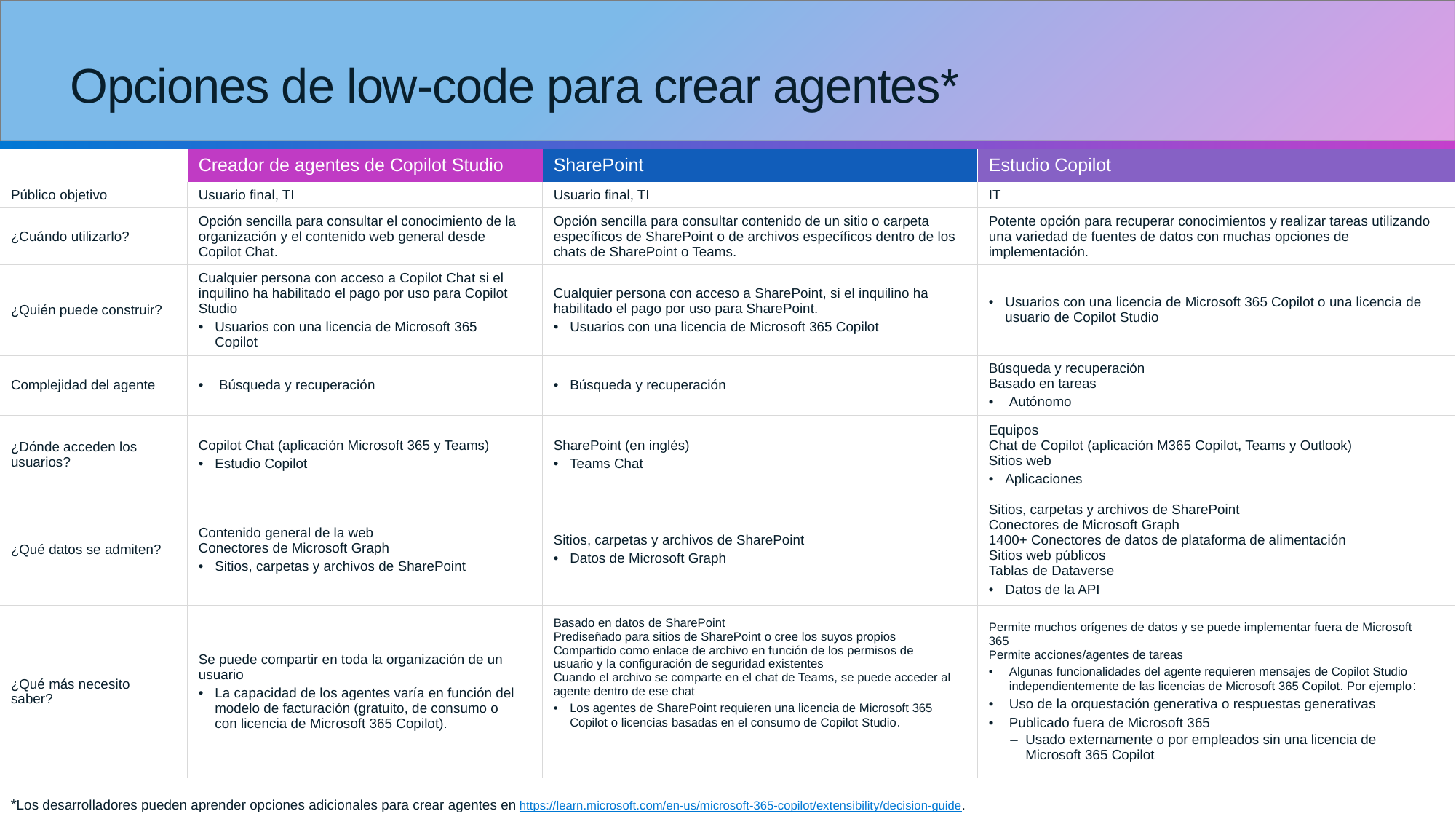

# Opciones de low-code para crear agentes*

|  | Creador de agentes de Copilot Studio | SharePoint | Estudio Copilot |
| --- | --- | --- | --- |
| Público objetivo | Usuario final, TI | Usuario final, TI | IT |
| ¿Cuándo utilizarlo? | Opción sencilla para consultar el conocimiento de la organización y el contenido web general desde Copilot Chat. | Opción sencilla para consultar contenido de un sitio o carpeta específicos de SharePoint o de archivos específicos dentro de los chats de SharePoint o Teams. | Potente opción para recuperar conocimientos y realizar tareas utilizando una variedad de fuentes de datos con muchas opciones de implementación. |
| ¿Quién puede construir? | Cualquier persona con acceso a Copilot Chat si el inquilino ha habilitado el pago por uso para Copilot Studio Usuarios con una licencia de Microsoft 365 Copilot | Cualquier persona con acceso a SharePoint, si el inquilino ha habilitado el pago por uso para SharePoint. Usuarios con una licencia de Microsoft 365 Copilot | Usuarios con una licencia de Microsoft 365 Copilot o una licencia de usuario de Copilot Studio |
| Complejidad del agente | Búsqueda y recuperación | Búsqueda y recuperación | Búsqueda y recuperación Basado en tareas Autónomo |
| ¿Dónde acceden los usuarios? | Copilot Chat (aplicación Microsoft 365 y Teams) Estudio Copilot | SharePoint (en inglés) Teams Chat | Equipos Chat de Copilot (aplicación M365 Copilot, Teams y Outlook) Sitios web Aplicaciones |
| ¿Qué datos se admiten? | Contenido general de la web Conectores de Microsoft Graph Sitios, carpetas y archivos de SharePoint | Sitios, carpetas y archivos de SharePoint Datos de Microsoft Graph | Sitios, carpetas y archivos de SharePoint Conectores de Microsoft Graph 1400+ Conectores de datos de plataforma de alimentación Sitios web públicos Tablas de Dataverse Datos de la API |
| ¿Qué más necesito saber? | Se puede compartir en toda la organización de un usuario La capacidad de los agentes varía en función del modelo de facturación (gratuito, de consumo o con licencia de Microsoft 365 Copilot). | Basado en datos de SharePoint Prediseñado para sitios de SharePoint o cree los suyos propios Compartido como enlace de archivo en función de los permisos de usuario y la configuración de seguridad existentes Cuando el archivo se comparte en el chat de Teams, se puede acceder al agente dentro de ese chat Los agentes de SharePoint requieren una licencia de Microsoft 365 Copilot o licencias basadas en el consumo de Copilot Studio. | Permite muchos orígenes de datos y se puede implementar fuera de Microsoft 365 Permite acciones/agentes de tareas Algunas funcionalidades del agente requieren mensajes de Copilot Studio independientemente de las licencias de Microsoft 365 Copilot. Por ejemplo: Uso de la orquestación generativa o respuestas generativas Publicado fuera de Microsoft 365 Usado externamente o por empleados sin una licencia de Microsoft 365 Copilot |
*Los desarrolladores pueden aprender opciones adicionales para crear agentes en https://learn.microsoft.com/en-us/microsoft-365-copilot/extensibility/decision-guide.